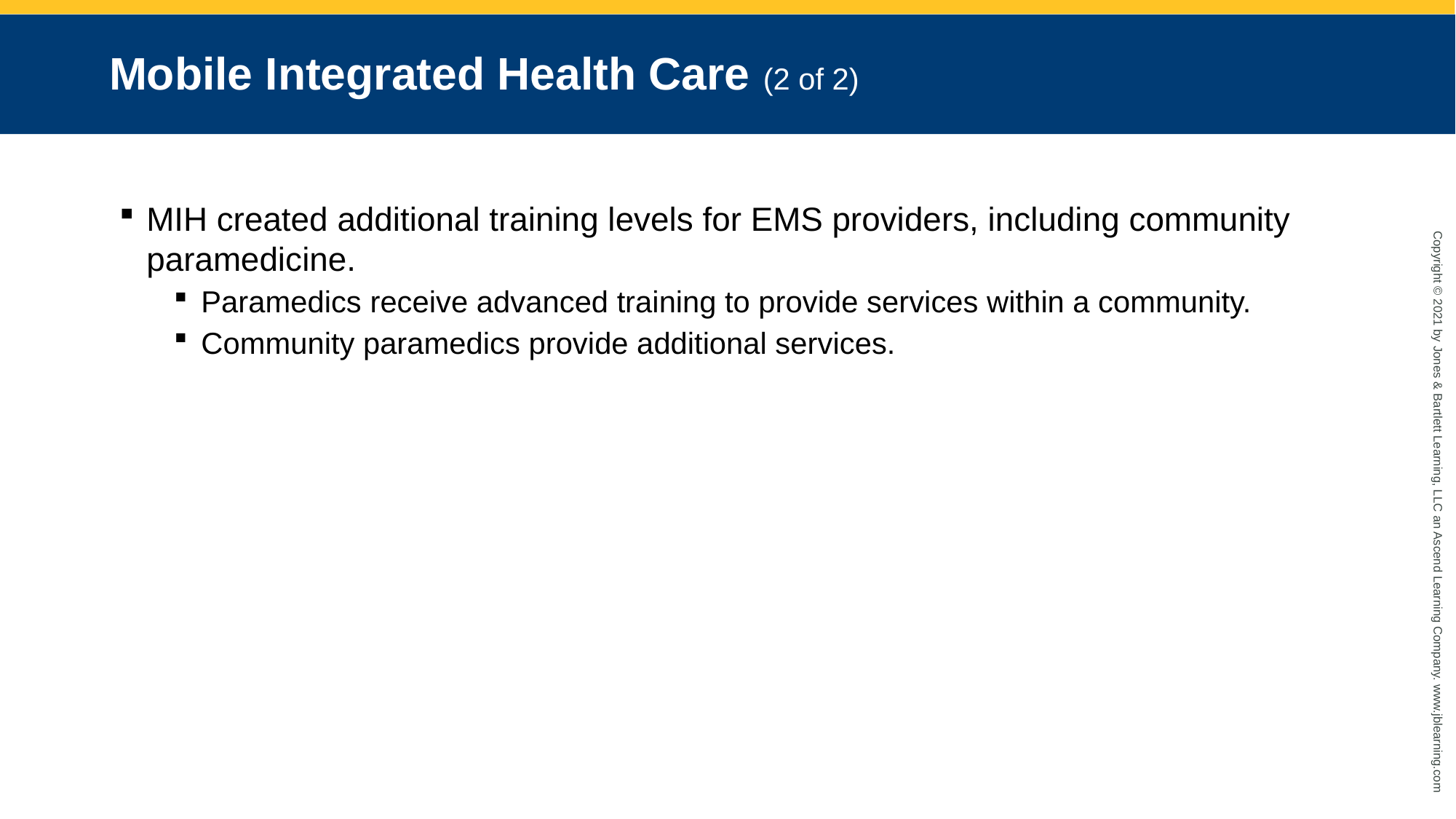

Mobile Integrated Health Care (2 of 2)
MIH created additional training levels for EMS providers, including community paramedicine.
Paramedics receive advanced training to provide services within a community.
Community paramedics provide additional services.